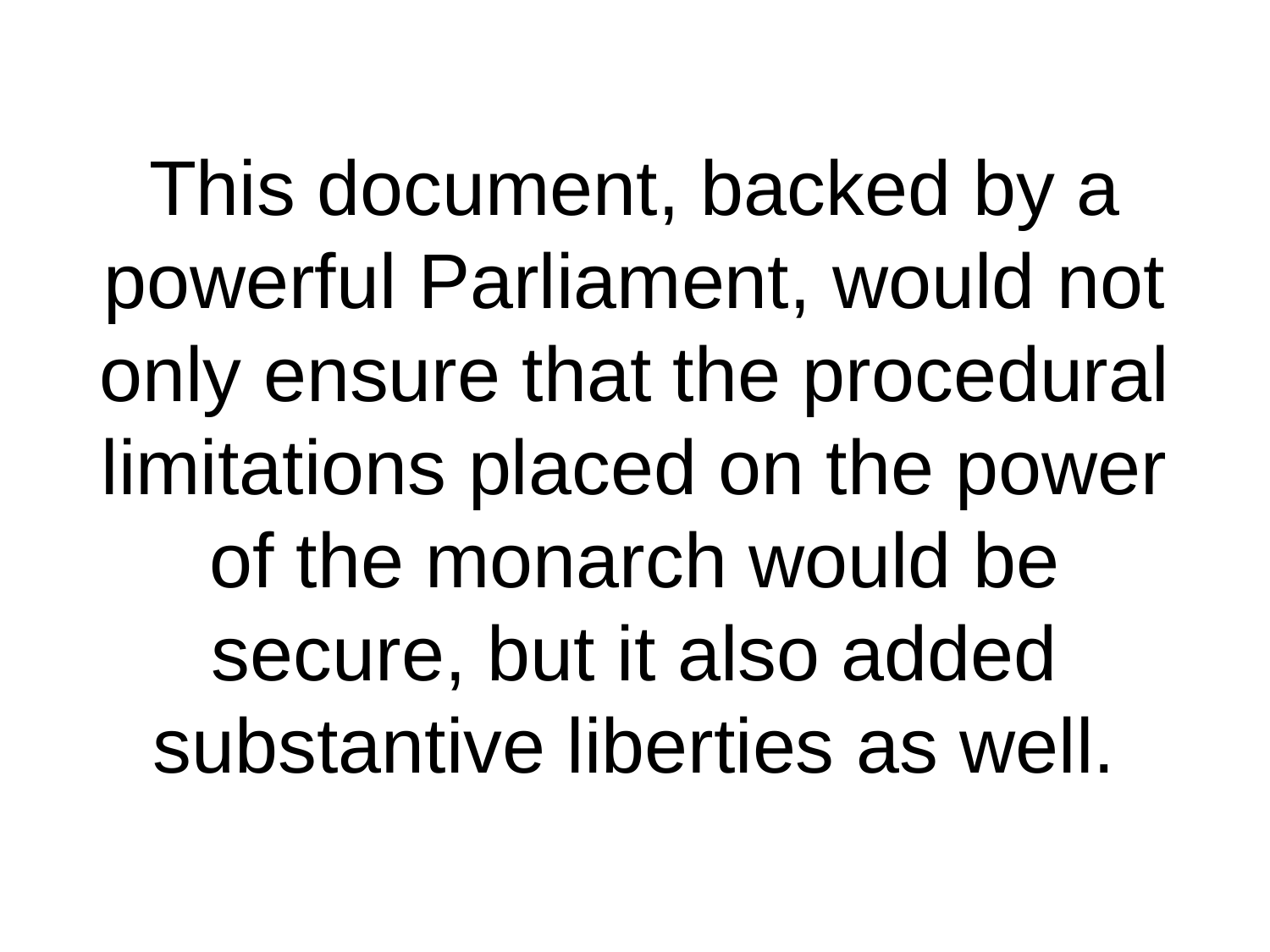

# This document, backed by a powerful Parliament, would not only ensure that the procedural limitations placed on the power of the monarch would be secure, but it also added substantive liberties as well.